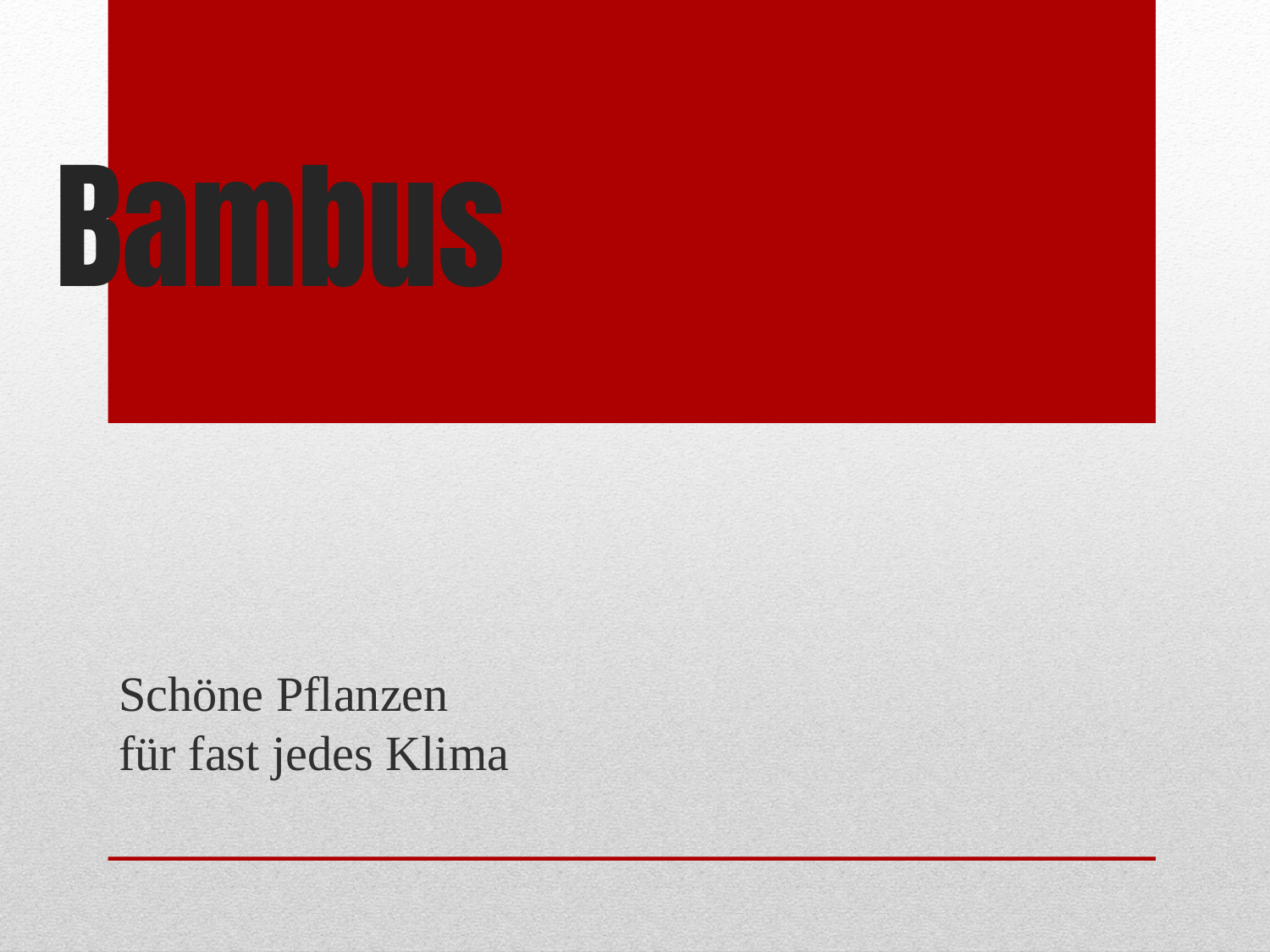

# Bambus
Schöne Pflanzen
für fast jedes Klima